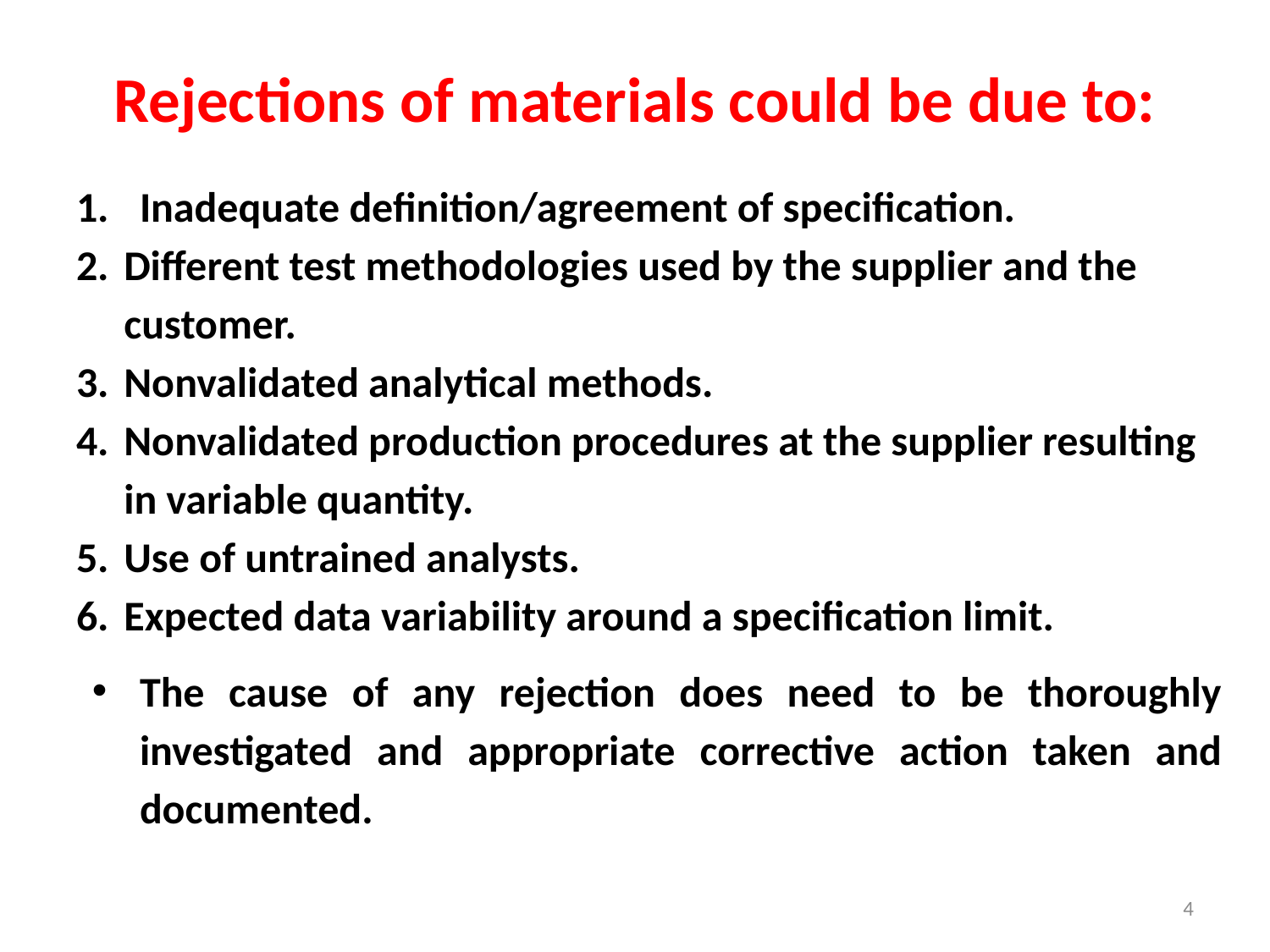

# Rejections of materials could be due to:
Inadequate definition/agreement of specification.
Different test methodologies used by the supplier and the customer.
Nonvalidated analytical methods.
Nonvalidated production procedures at the supplier resulting in variable quantity.
Use of untrained analysts.
Expected data variability around a specification limit.
The cause of any rejection does need to be thoroughly investigated and appropriate corrective action taken and documented.

4